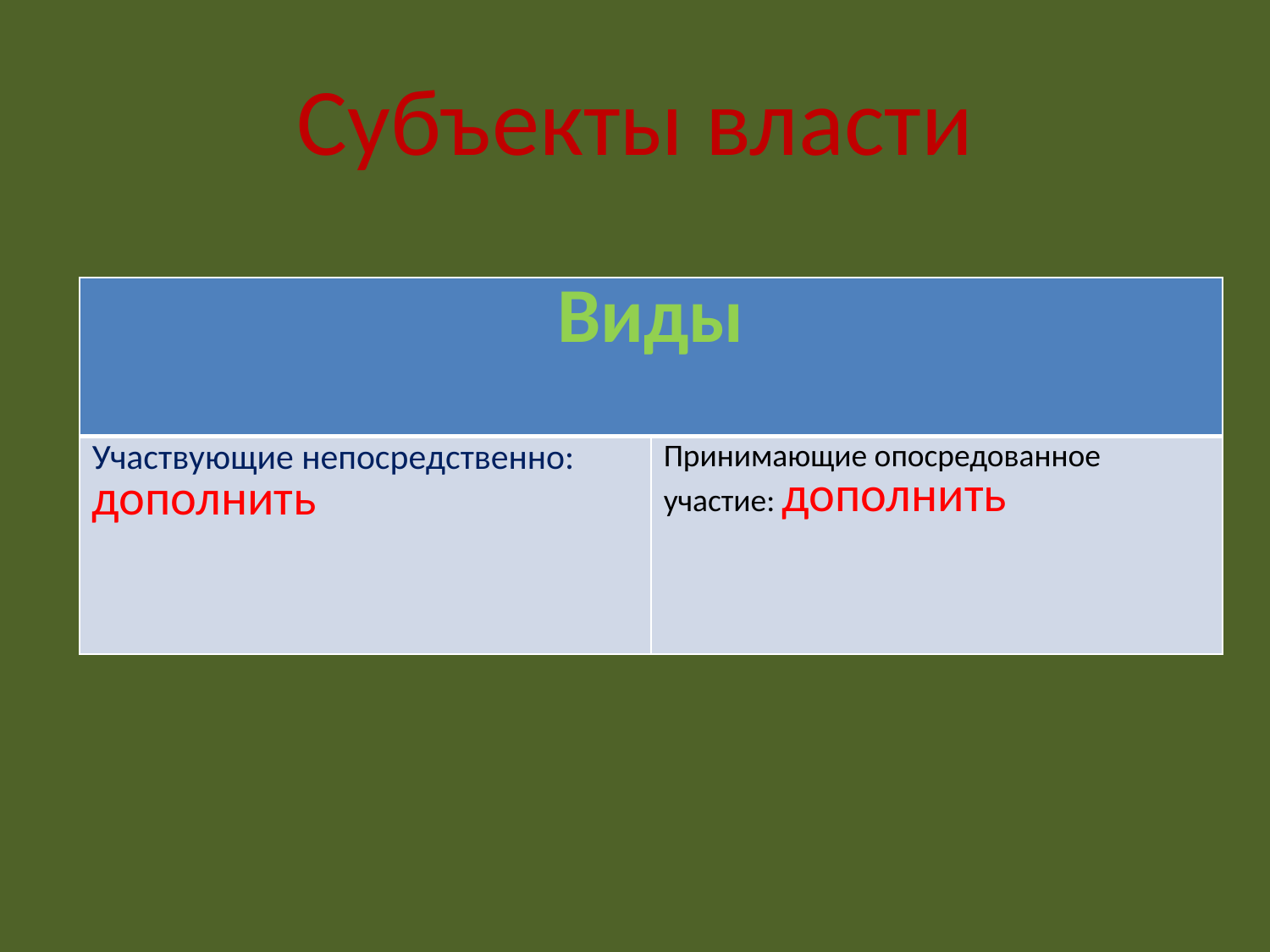

# Субъекты власти
| Виды |  |
| --- | --- |
| Участвующие непосредственно: дополнить | Принимающие опосредованное участие: дополнить |